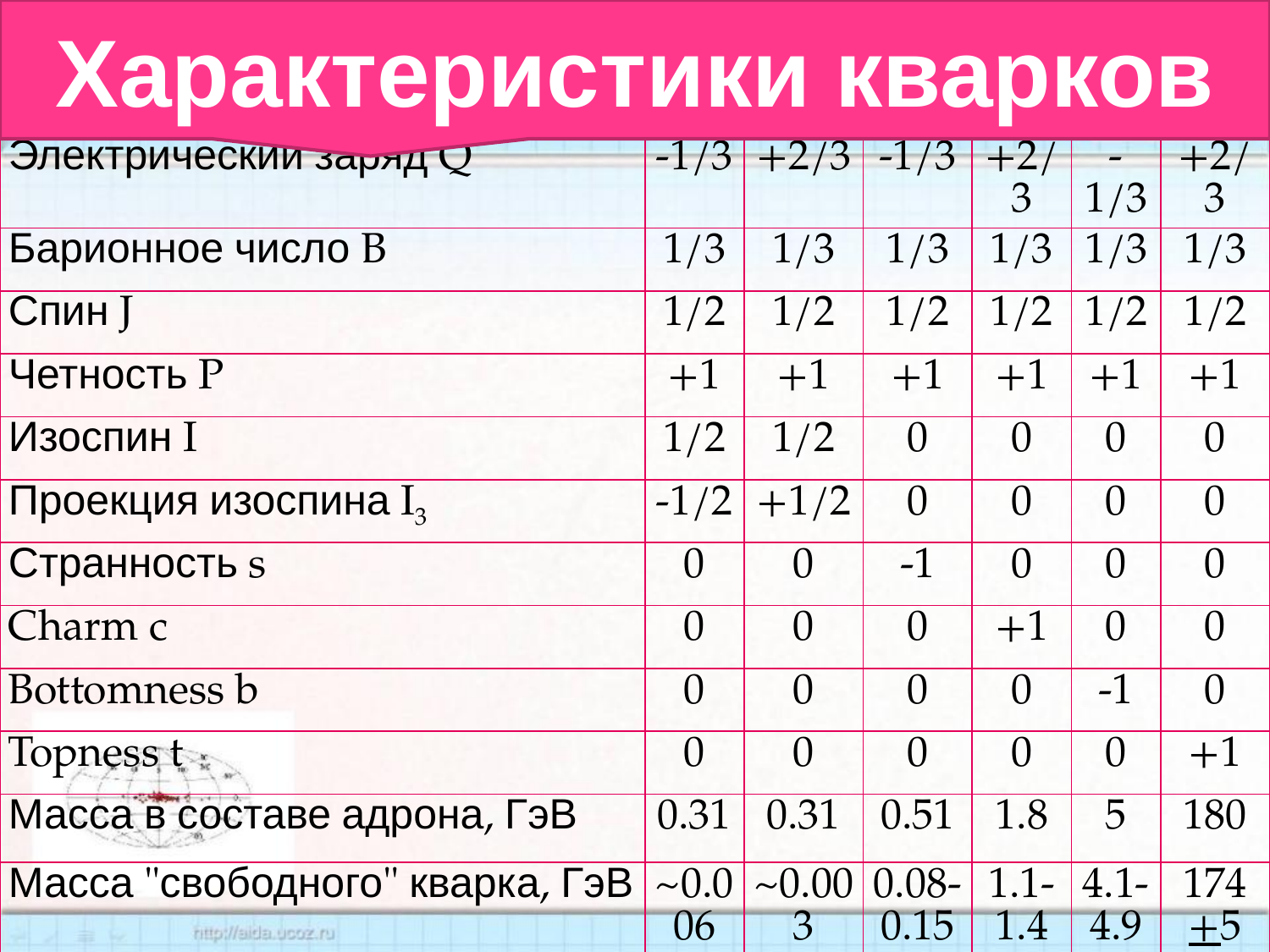

Характеристики кварков
| Характеристика | Тип кварка |  |  |  |  |  |
| --- | --- | --- | --- | --- | --- | --- |
|  | d | u | s | c | b | t |
| Электрический заряд Q | -1/3 | +2/3 | -1/3 | +2/3 | -1/3 | +2/3 |
| Барионное число B | 1/3 | 1/3 | 1/3 | 1/3 | 1/3 | 1/3 |
| Спин J | 1/2 | 1/2 | 1/2 | 1/2 | 1/2 | 1/2 |
| Четность P | +1 | +1 | +1 | +1 | +1 | +1 |
| Изоспин I | 1/2 | 1/2 | 0 | 0 | 0 | 0 |
| Проекция изоспина I3 | -1/2 | +1/2 | 0 | 0 | 0 | 0 |
| Странность s | 0 | 0 | -1 | 0 | 0 | 0 |
| Charm c | 0 | 0 | 0 | +1 | 0 | 0 |
| Bottomness b | 0 | 0 | 0 | 0 | -1 | 0 |
| Topness t | 0 | 0 | 0 | 0 | 0 | +1 |
| Масса в составе адрона, ГэВ | 0.31 | 0.31 | 0.51 | 1.8 | 5 | 180 |
| Масса "свободного" кварка, ГэВ | ~0.006 | ~0.003 | 0.08-0.15 | 1.1-1.4 | 4.1-4.9 | 174+5 |